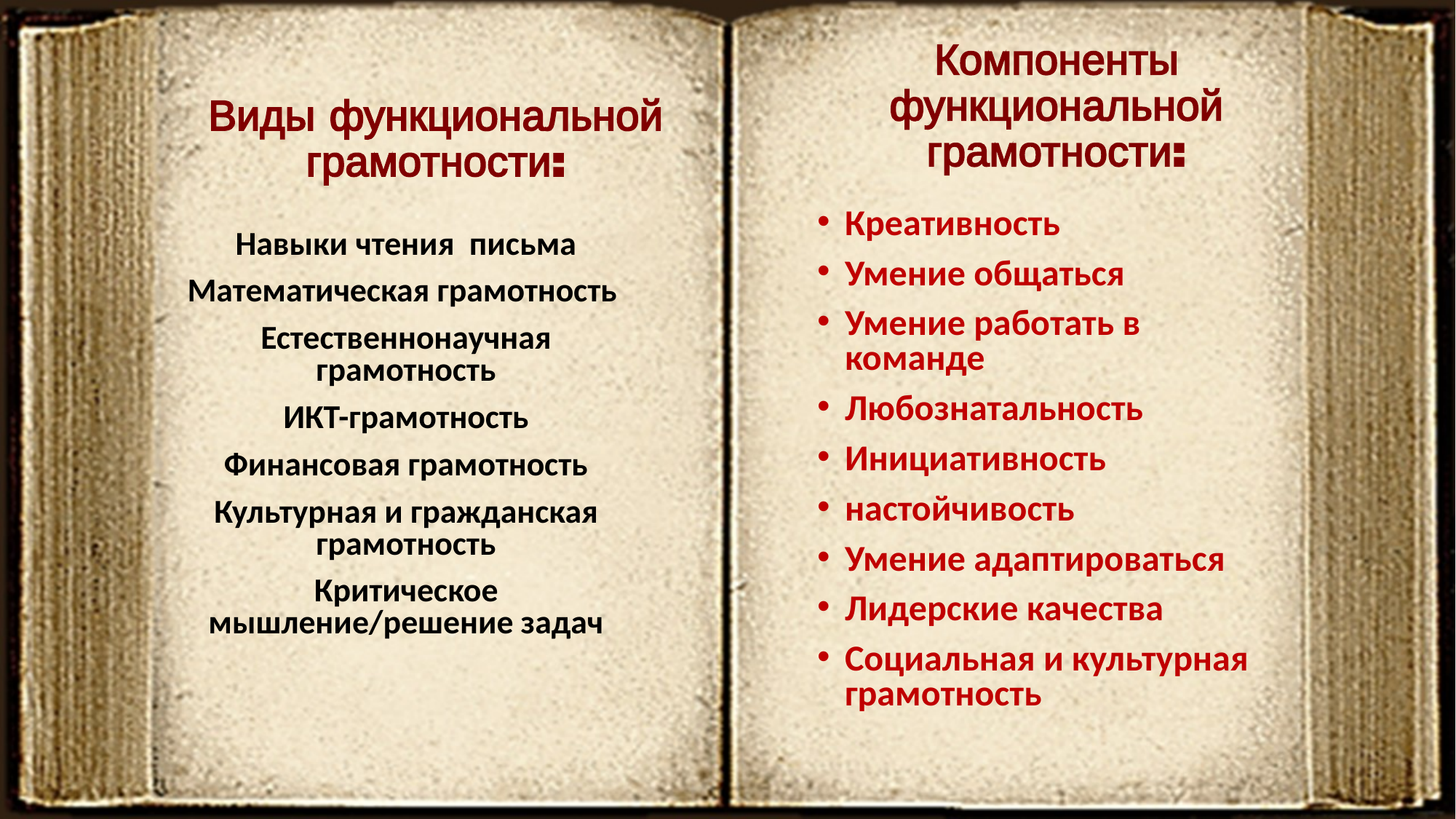

Компоненты функциональной грамотности:
# Виды функциональной грамотности:
Креативность
Умение общаться
Умение работать в команде
Любознатальность
Инициативность
настойчивость
Умение адаптироваться
Лидерские качества
Социальная и культурная грамотность
Навыки чтения  письма
Математическая грамотность
Естественнонаучная грамотность
ИКТ-грамотность
Финансовая грамотность
Культурная и гражданская грамотность
Критическое мышление/решение задач